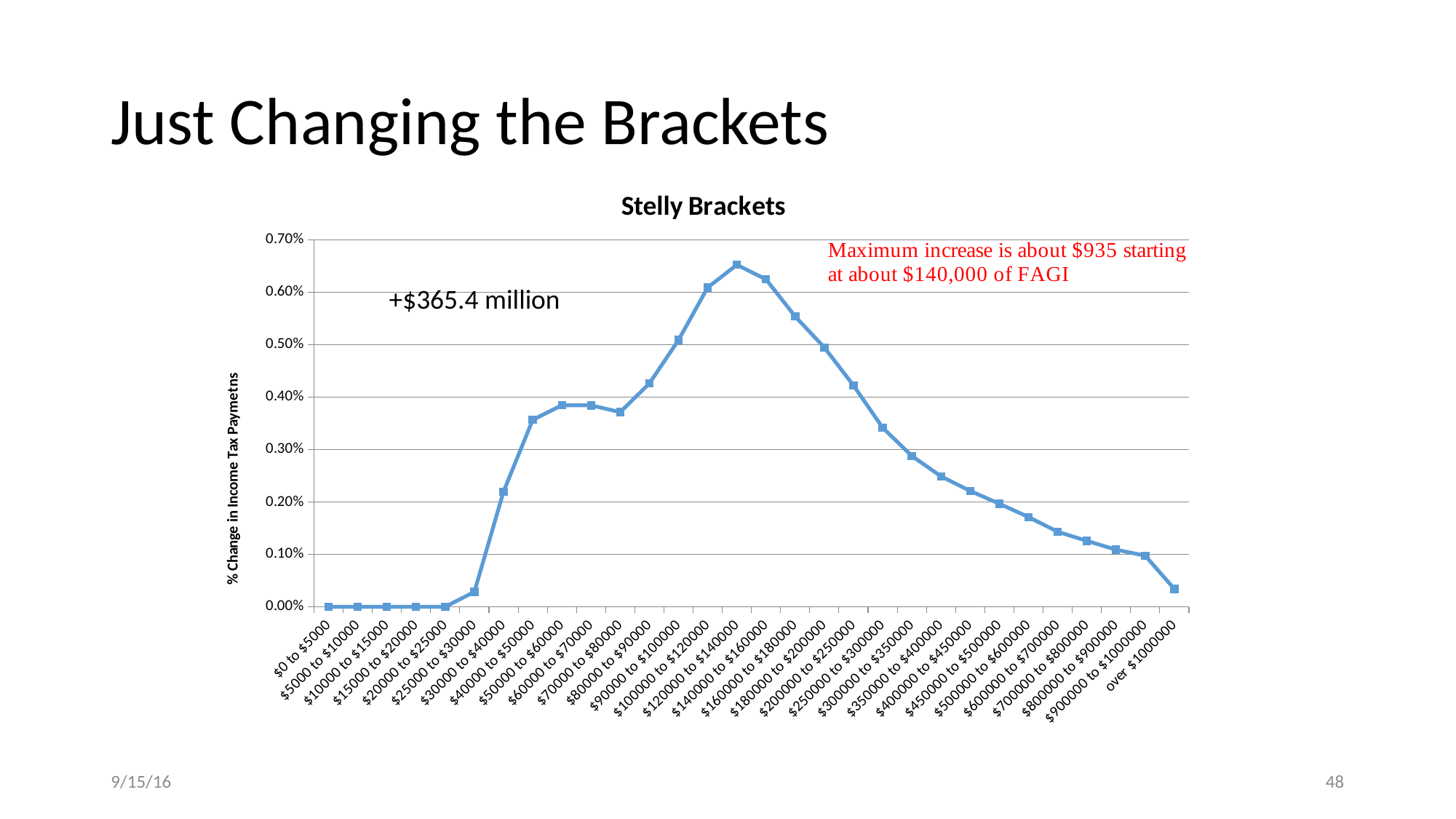

# Just Changing the Brackets

### Chart: Stelly Brackets

| Category | % Change in Income Tax Payments |
|---|---|
| $0 to $5000 | 0.0 |
| $5000 to $10000 | 0.0 |
| $10000 to $15000 | 0.0 |
| $15000 to $20000 | 0.0 |
| $20000 to $25000 | 0.0 |
| $25000 to $30000 | 0.000285441708983359 |
| $30000 to $40000 | 0.00219576704716068 |
| $40000 to $50000 | 0.00356285907318772 |
| $50000 to $60000 | 0.00384204477083628 |
| $60000 to $70000 | 0.00383914972959967 |
| $70000 to $80000 | 0.00371086312332255 |
| $80000 to $90000 | 0.00425688848139824 |
| $90000 to $100000 | 0.00508524374760968 |
| $100000 to $120000 | 0.00608613078227729 |
| $120000 to $140000 | 0.00651763079968184 |
| $140000 to $160000 | 0.00624097262418155 |
| $160000 to $180000 | 0.00553483379002457 |
| $180000 to $200000 | 0.00494288253979755 |
| $200000 to $250000 | 0.00421741353273311 |
| $250000 to $300000 | 0.00341319758846552 |
| $300000 to $350000 | 0.00287470373168044 |
| $350000 to $400000 | 0.0024855916363566 |
| $400000 to $450000 | 0.00220806749382784 |
| $450000 to $500000 | 0.00196385987667219 |
| $500000 to $600000 | 0.00171073594773369 |
| $600000 to $700000 | 0.00142985546279348 |
| $700000 to $800000 | 0.00125534063688271 |
| $800000 to $900000 | 0.00108743515677555 |
| $900000 to $1000000 | 0.000973840258102978 |
| over $1000000 | 0.000340111434114933 |
+$365.4 million
9/15/16
48